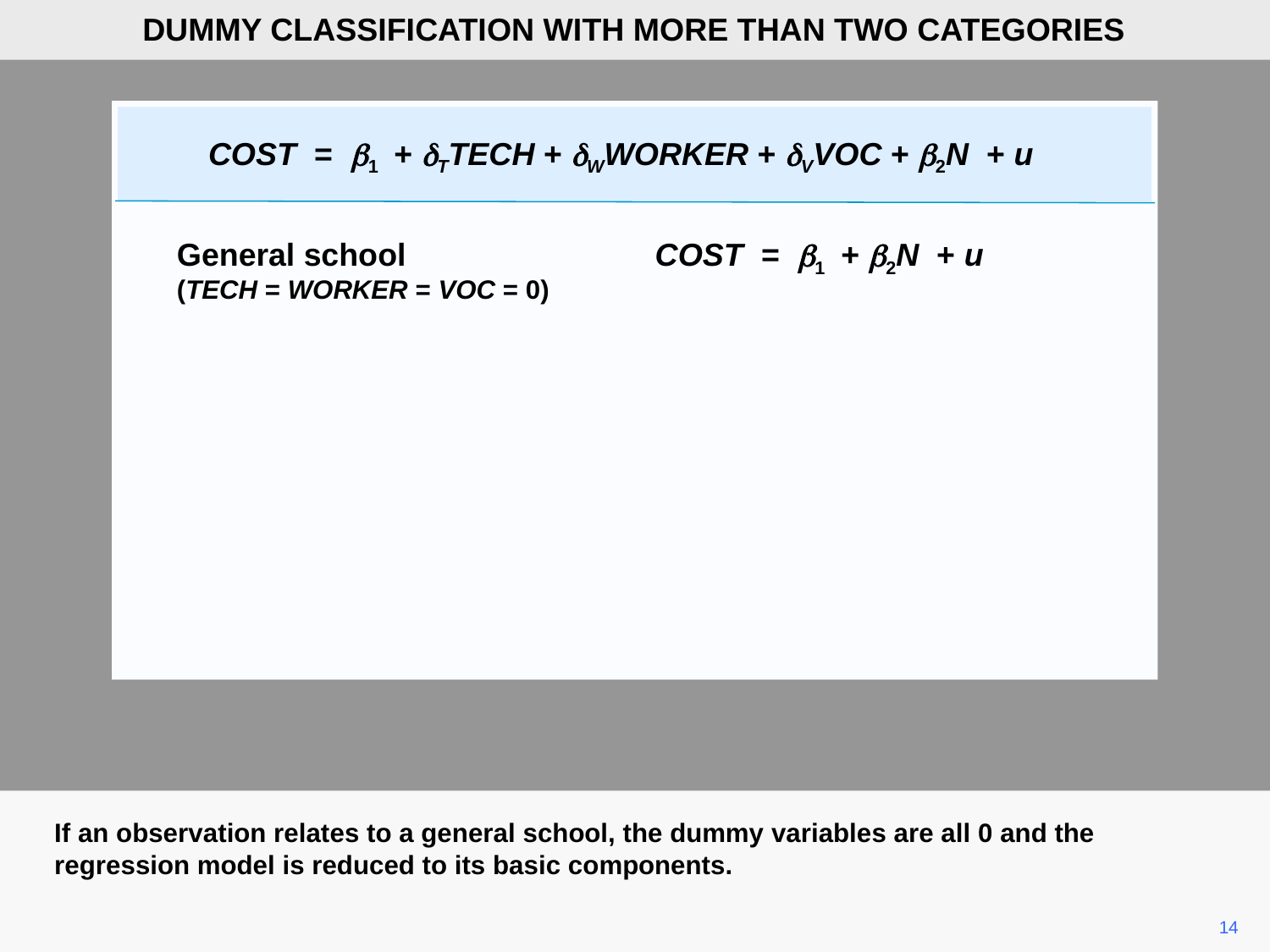

DUMMY CLASSIFICATION WITH MORE THAN TWO CATEGORIES

COST  =  β1 + δTTECH + δWWORKER + δVVOC + β2N  + u

COST  =  β1 + β2N  + u
General school
(TECH = WORKER = VOC = 0)

If an observation relates to a general school, the dummy variables are all 0 and the regression model is reduced to its basic components.
14